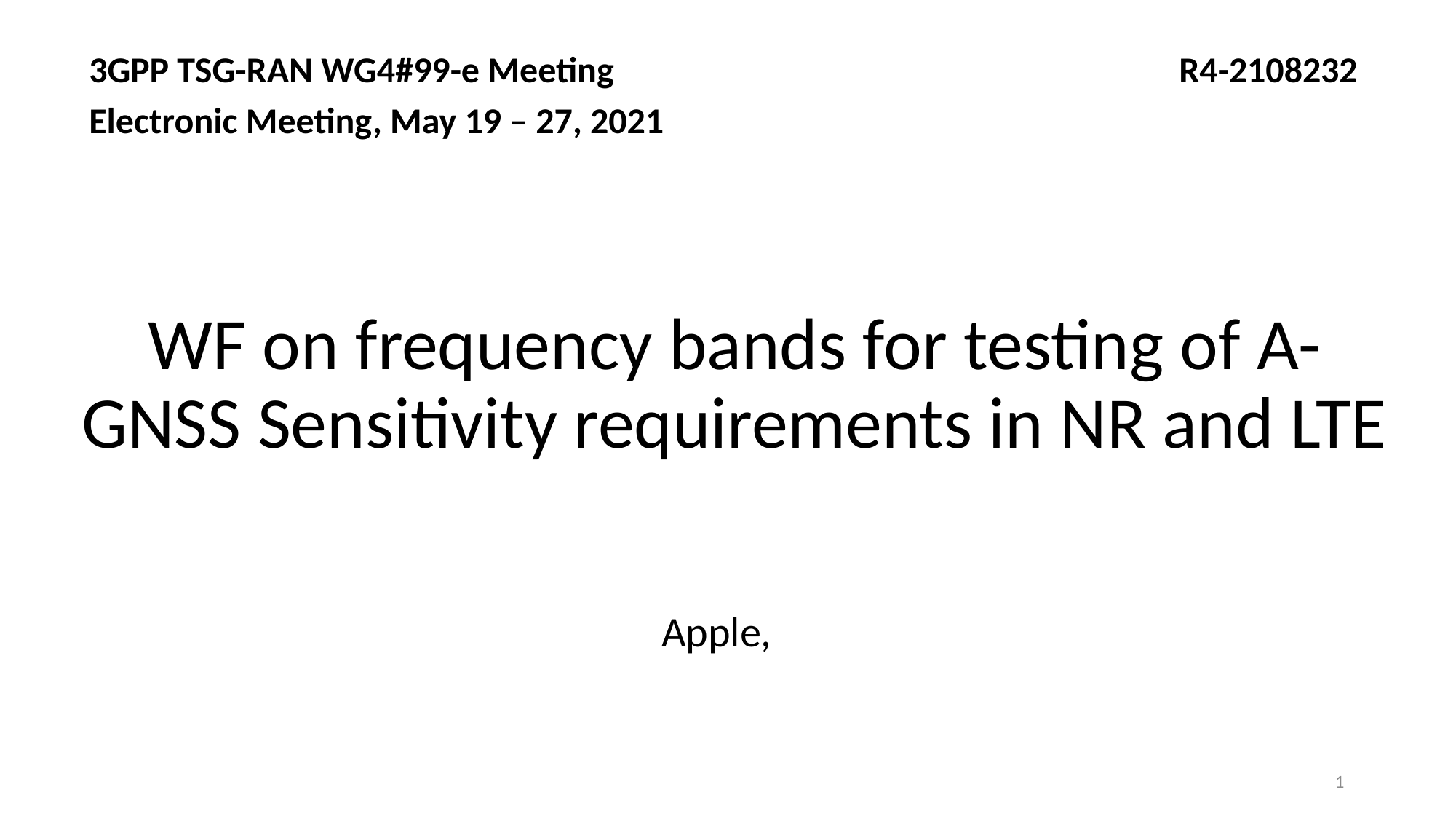

3GPP TSG-RAN WG4#99-e Meeting                                                                     R4-2108232
Electronic Meeting, May 19 – 27, 2021
# WF on frequency bands for testing of A-GNSS Sensitivity requirements in NR and LTE
Apple,
1